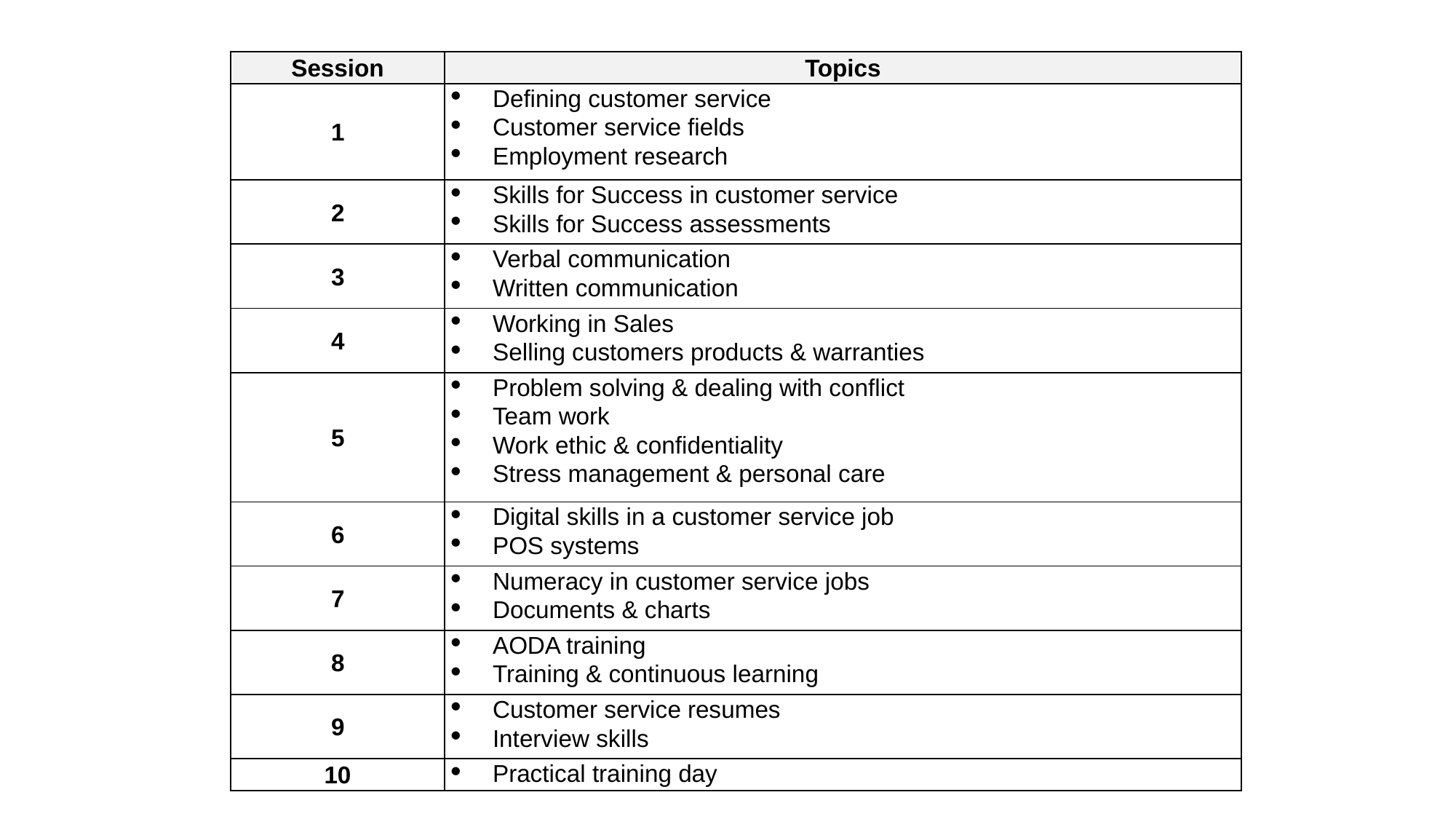

| Session | Topics |
| --- | --- |
| 1 | Defining customer service Customer service fields Employment research |
| 2 | Skills for Success in customer service Skills for Success assessments |
| 3 | Verbal communication Written communication |
| 4 | Working in Sales Selling customers products & warranties |
| 5 | Problem solving & dealing with conflict Team work Work ethic & confidentiality Stress management & personal care |
| 6 | Digital skills in a customer service job POS systems |
| 7 | Numeracy in customer service jobs Documents & charts |
| 8 | AODA training Training & continuous learning |
| 9 | Customer service resumes Interview skills |
| 10 | Practical training day |